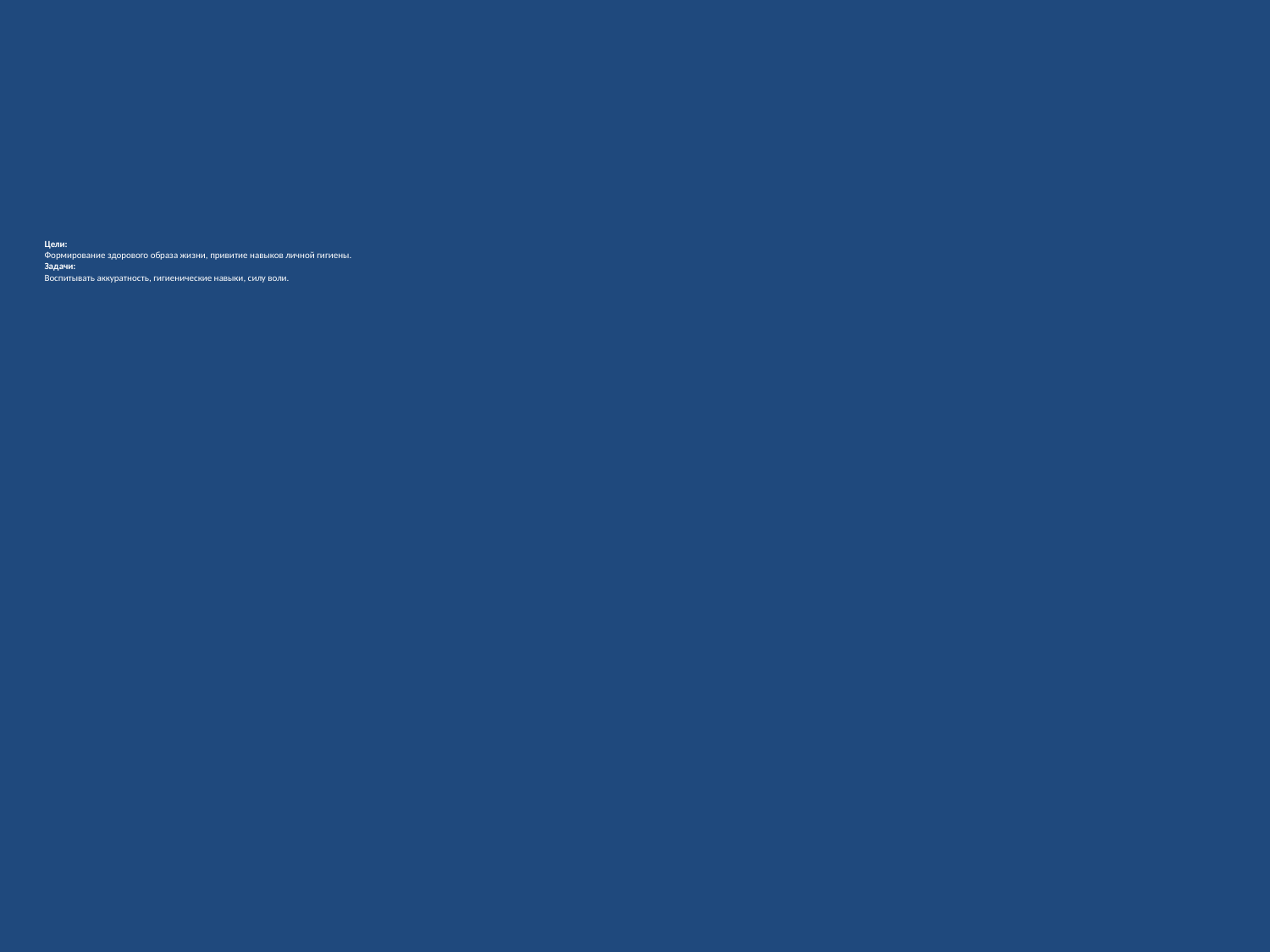

# Цели: Формирование здорового образа жизни, привитие навыков личной гигиены. Задачи: Воспитывать аккуратность, гигиенические навыки, силу воли.